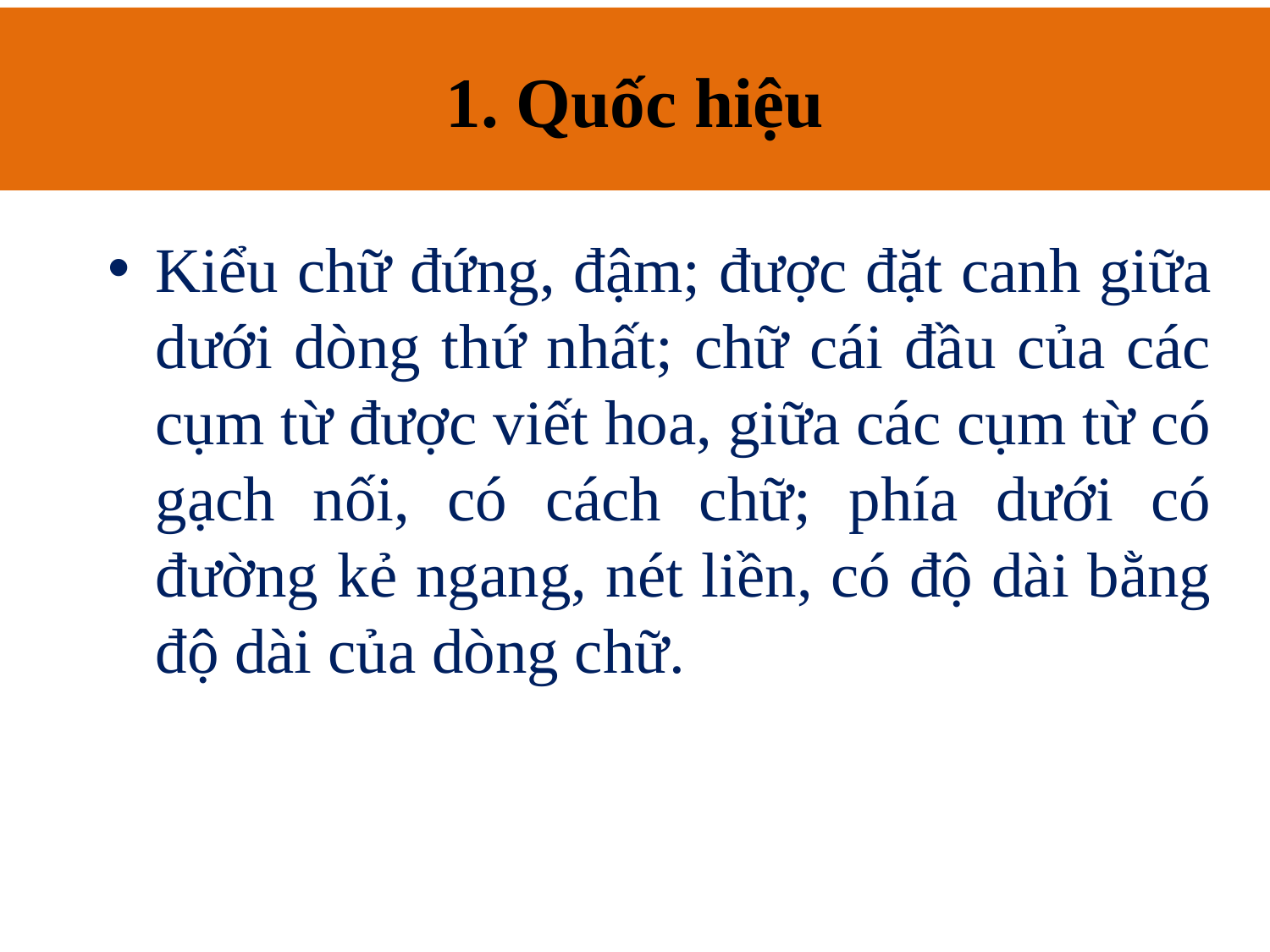

# 1. Quốc hiệu
Kiểu chữ đứng, đậm; được đặt canh giữa dưới dòng thứ nhất; chữ cái đầu của các cụm từ được viết hoa, giữa các cụm từ có gạch nối, có cách chữ; phía dưới có đường kẻ ngang, nét liền, có độ dài bằng độ dài của dòng chữ.